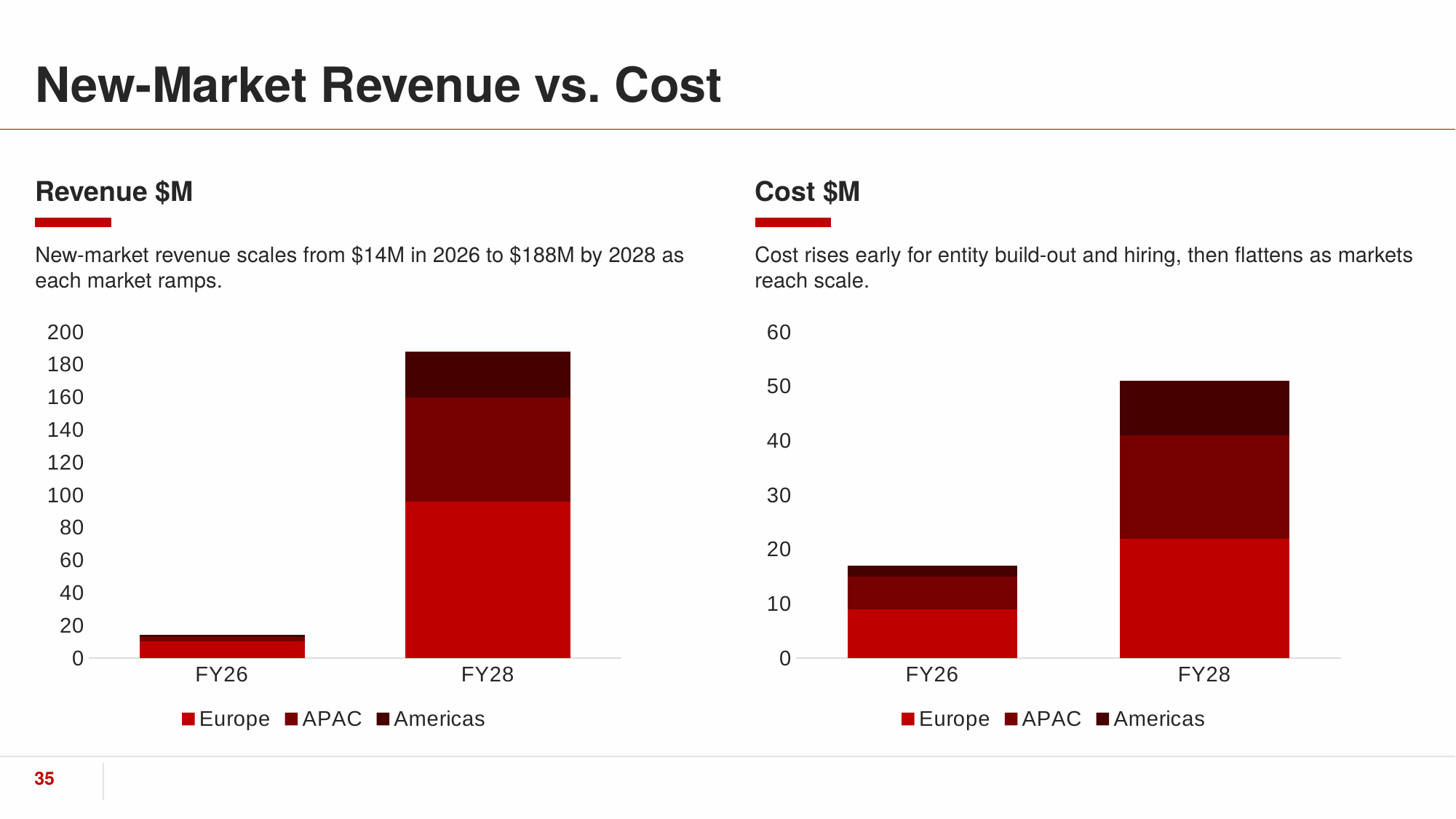

# New-Market Revenue vs. Cost
Revenue $M
Cost $M
New-market revenue scales from $14M in 2026 to $188M by 2028 as each market ramps.
Cost rises early for entity build-out and hiring, then flattens as markets reach scale.

### Chart

| Category | Europe | APAC | Americas |
|---|---|---|---|
| FY26 | 10.0 | 3.0 | 1.0 |
| FY28 | 96.0 | 64.0 | 28.0 |

### Chart

| Category | Europe | APAC | Americas |
|---|---|---|---|
| FY26 | 9.0 | 6.0 | 2.0 |
| FY28 | 22.0 | 19.0 | 10.0 |
35